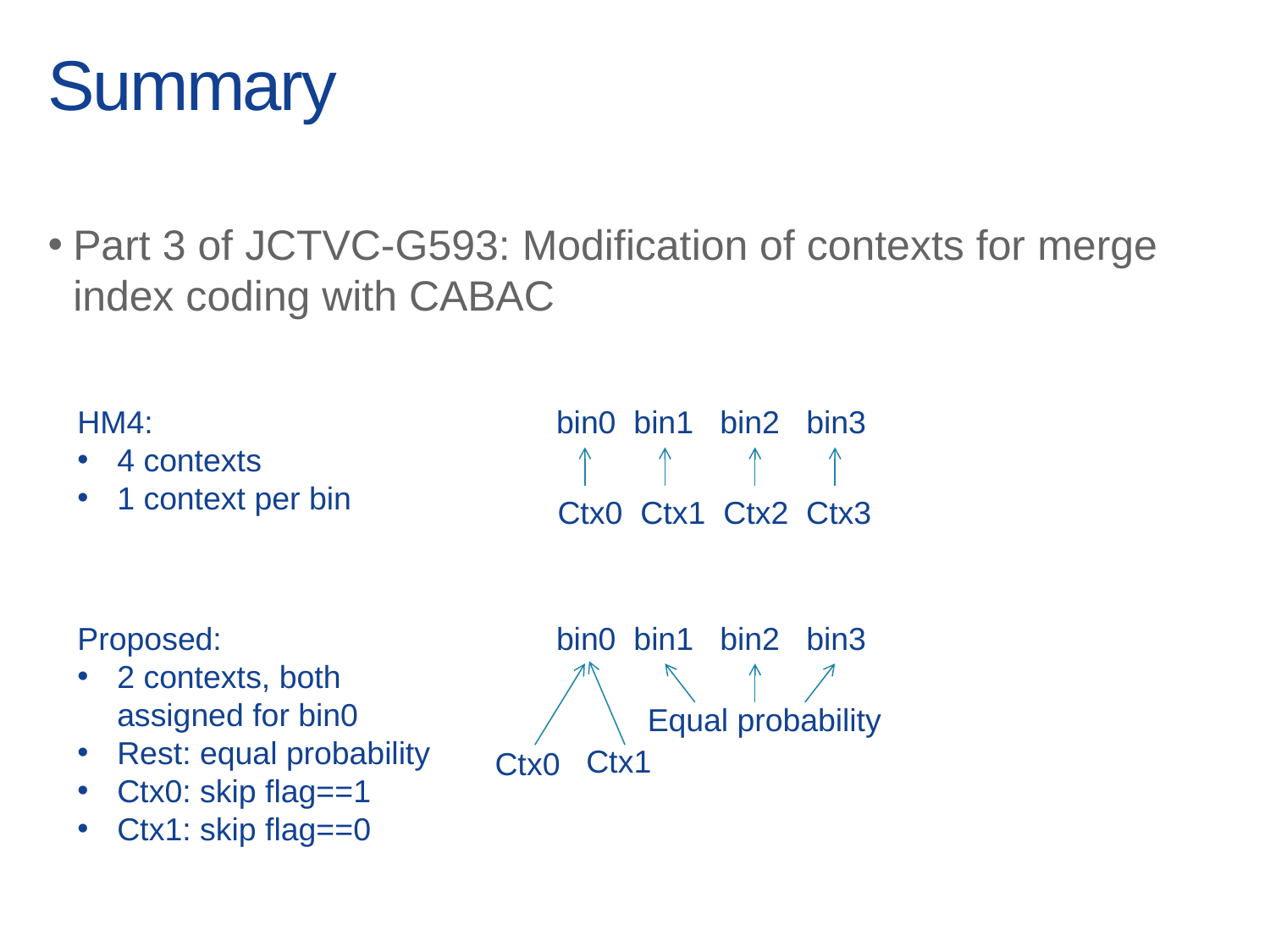

# Summary
Part 3 of JCTVC-G593: Modification of contexts for merge index coding with CABAC
HM4:
4 contexts
1 context per bin
 bin0  bin1   bin2   bin3
Ctx0  Ctx1  Ctx2  Ctx3
Proposed:
2 contexts, both assigned for bin0
Rest: equal probability
Ctx0: skip flag==1
Ctx1: skip flag==0
 bin0  bin1   bin2   bin3
Equal probability
Ctx1
Ctx0